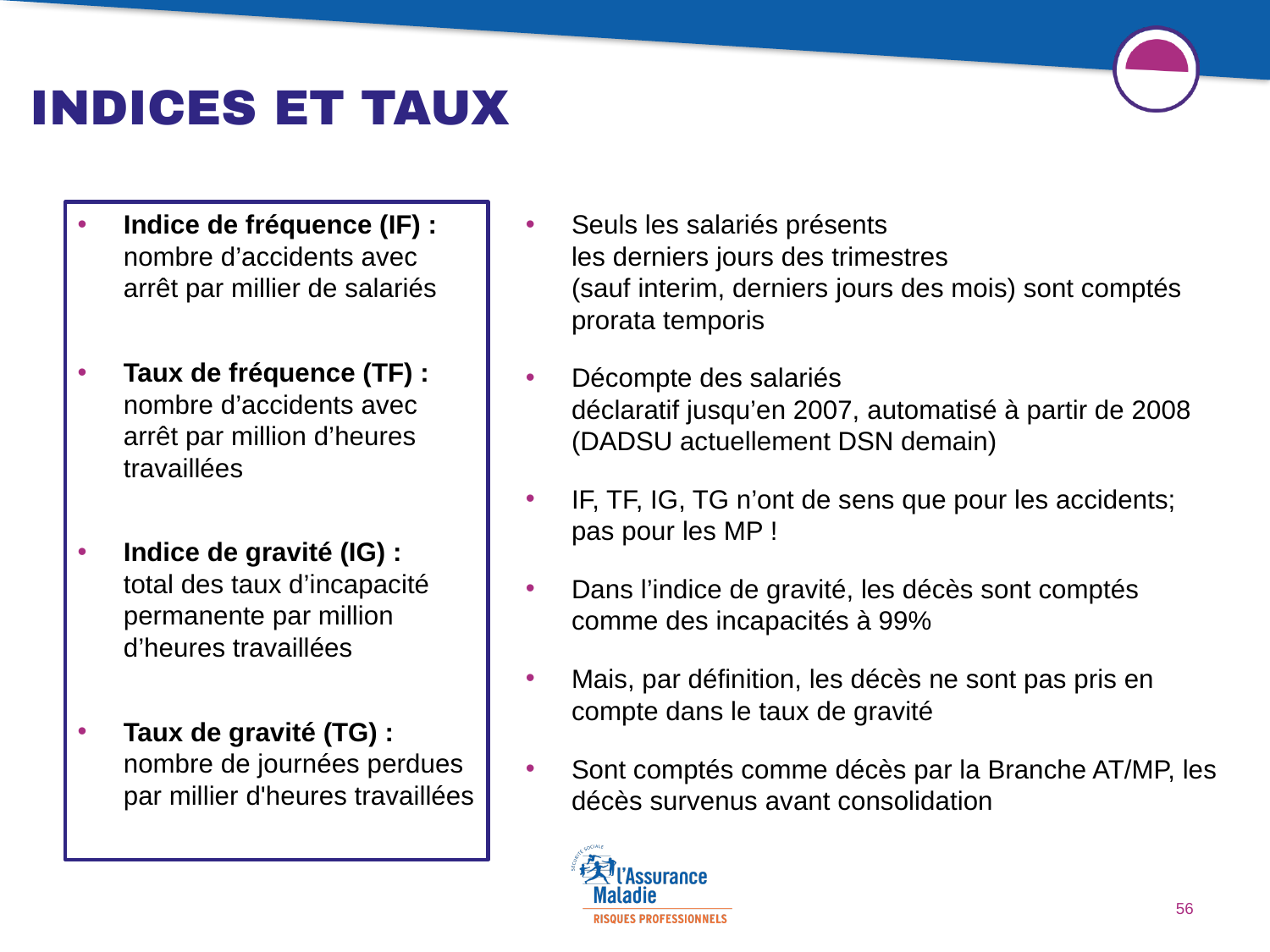

# Indices et taux
Indice de fréquence (IF) :
nombre d’accidents avec arrêt par millier de salariés

Taux de fréquence (TF) :
nombre d’accidents avec arrêt par million d’heures travaillées

Indice de gravité (IG) :
total des taux d’incapacité permanente par million d’heures travaillées

Taux de gravité (TG) :
nombre de journées perdues par millier d'heures travaillées
Seuls les salariés présents
les derniers jours des trimestres
(sauf interim, derniers jours des mois) sont comptés prorata temporis
Décompte des salariés
déclaratif jusqu’en 2007, automatisé à partir de 2008
(DADSU actuellement DSN demain)
IF, TF, IG, TG n’ont de sens que pour les accidents;
pas pour les MP !
Dans l’indice de gravité, les décès sont comptés comme des incapacités à 99%
Mais, par définition, les décès ne sont pas pris en compte dans le taux de gravité
Sont comptés comme décès par la Branche AT/MP, les décès survenus avant consolidation
56